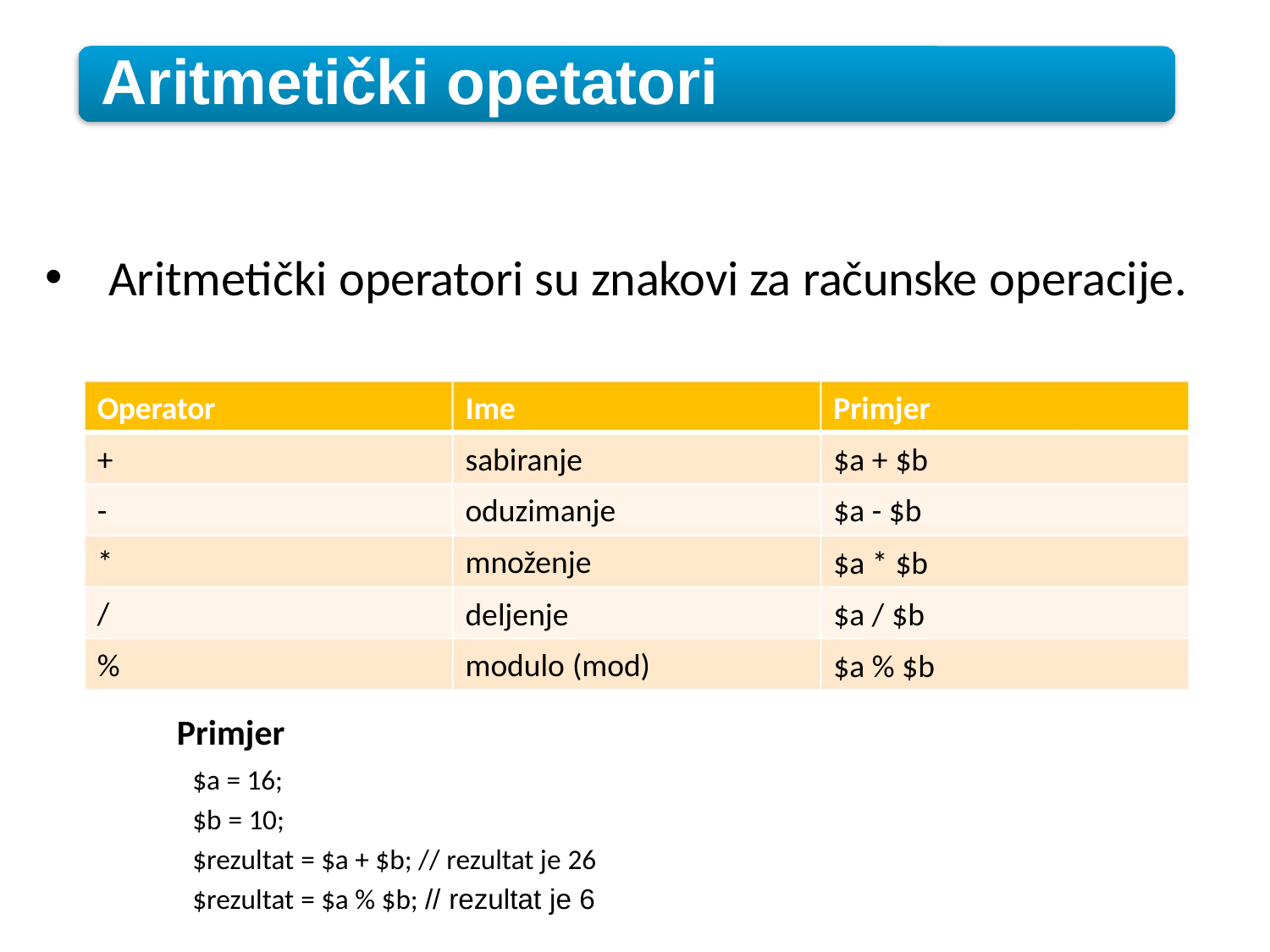

Aritmetički opetatori
Aritmetički operatori su znakovi za računske operacije.

Operator
Ime
Primjer
$a + $b
$a - $b
$a * $b
$a / $b
$a % $b
+
-
sabiranje
oduzimanje
množenje
deljenje
*
/
%
modulo (mod)
Primjer
$a = 16;
$b = 10;
$rezultat = $a + $b; // rezultat je 26
$rezultat = $a % $b; // rezultat je 6